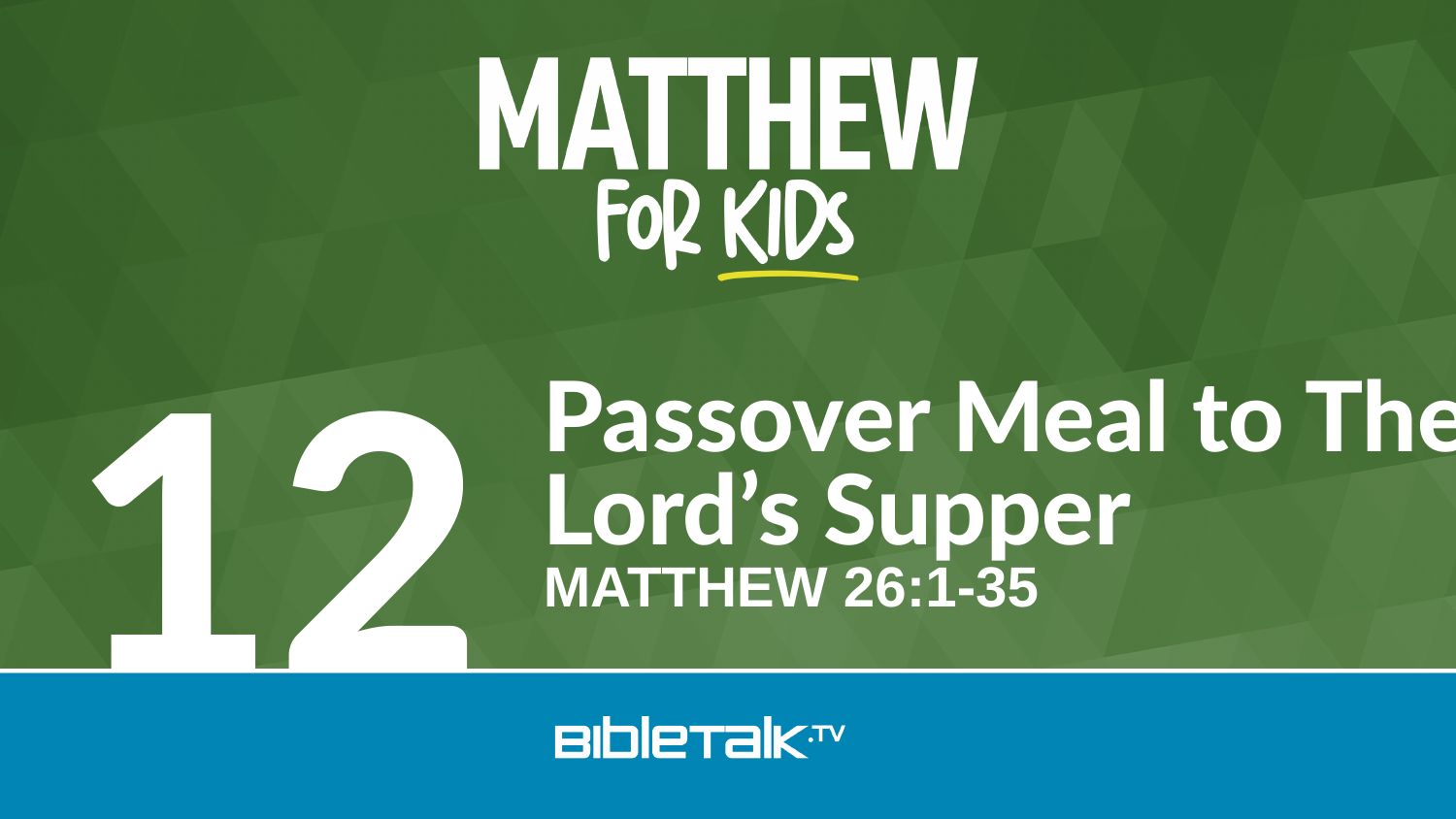

12
Passover Meal to The Lord’s Supper
MATTHEW 26:1-35